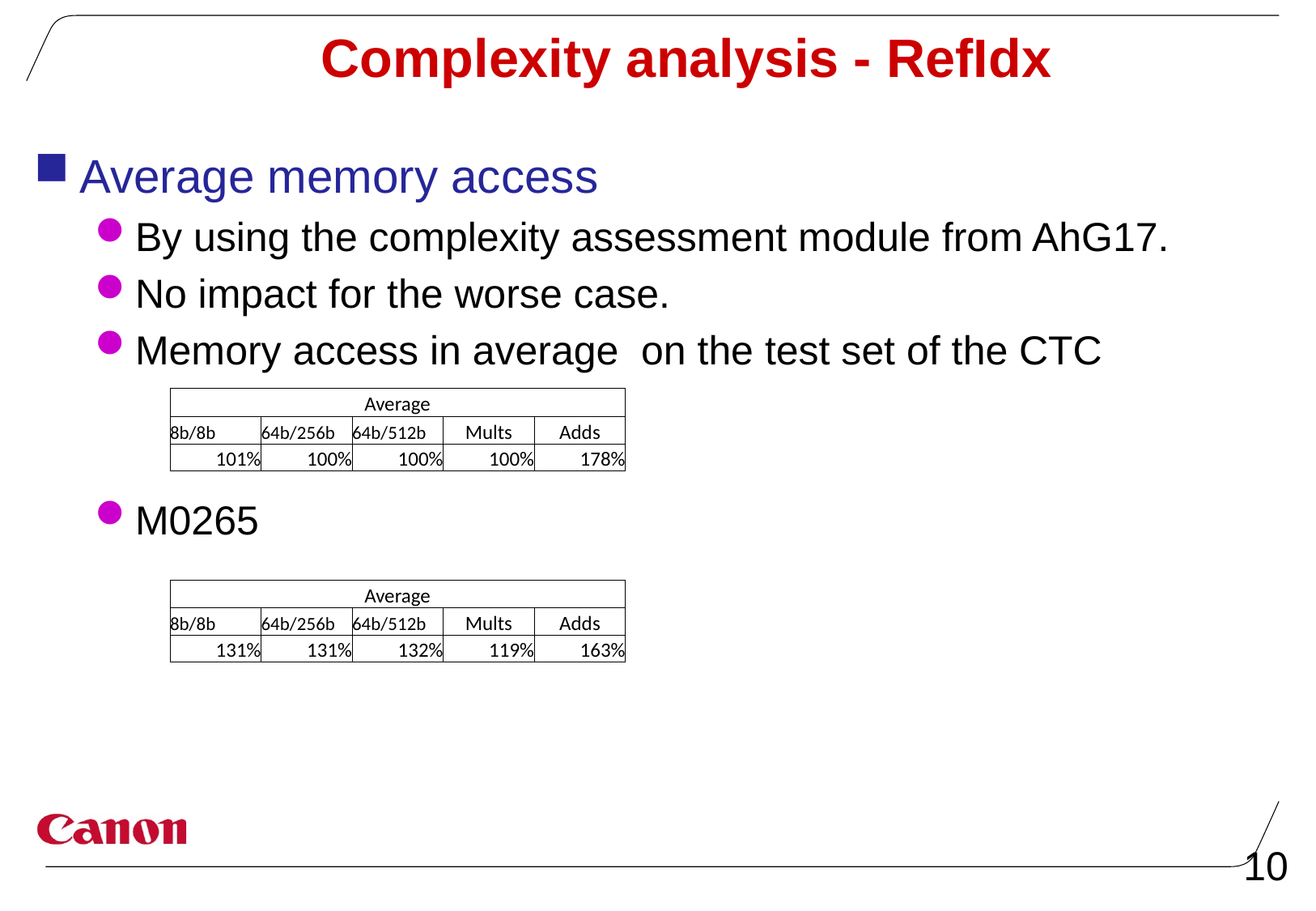

# Complexity analysis - RefIdx
Average memory access
By using the complexity assessment module from AhG17.
No impact for the worse case.
Memory access in average  on the test set of the CTC

M0265

| Average |  |  |  |  |
| --- | --- | --- | --- | --- |
| 8b/8b | 64b/256b | 64b/512b | Mults | Adds |
| 101% | 100% | 100% | 100% | 178% |
| Average |  |  |  |  |
| --- | --- | --- | --- | --- |
| 8b/8b | 64b/256b | 64b/512b | Mults | Adds |
| 131% | 131% | 132% | 119% | 163% |
10